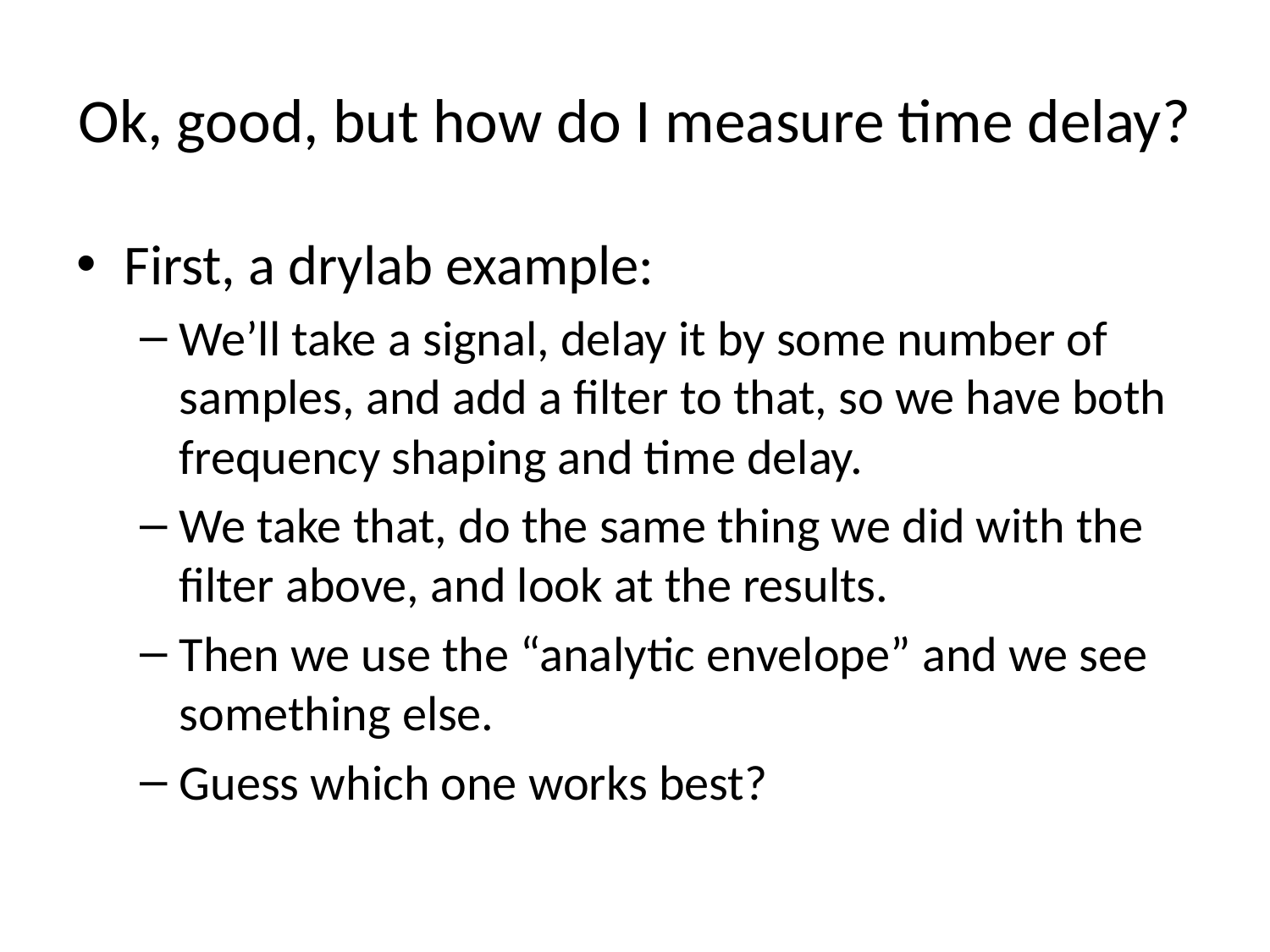

# Ok, good, but how do I measure time delay?
First, a drylab example:
We’ll take a signal, delay it by some number of samples, and add a filter to that, so we have both frequency shaping and time delay.
We take that, do the same thing we did with the filter above, and look at the results.
Then we use the “analytic envelope” and we see something else.
Guess which one works best?